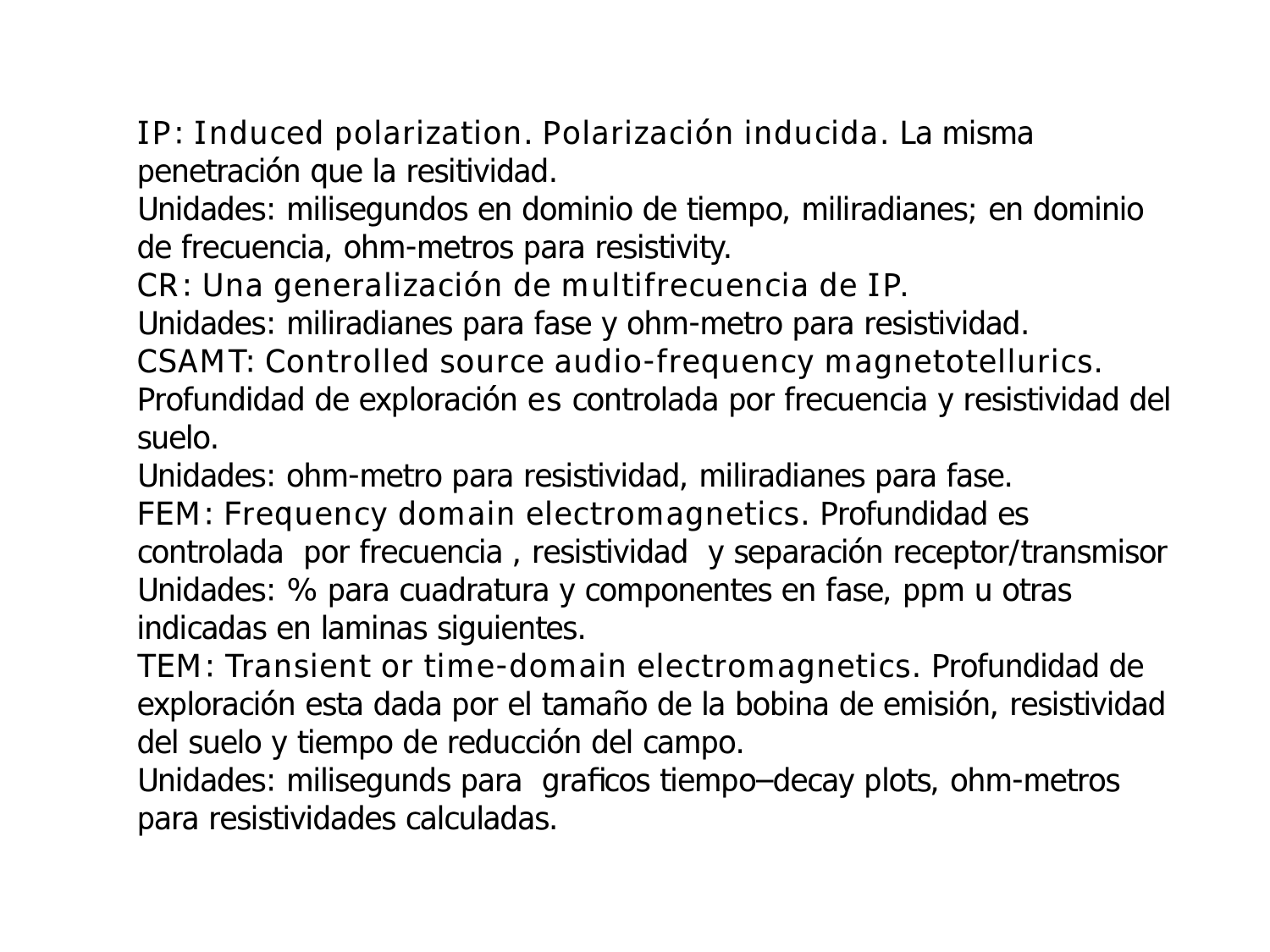

IP: Induced polarization. Polarización inducida. La misma penetración que la resitividad.
Unidades: milisegundos en dominio de tiempo, miliradianes; en dominio de frecuencia, ohm-metros para resistivity.
CR: Una generalización de multifrecuencia de IP.
Unidades: miliradianes para fase y ohm-metro para resistividad.
CSAMT: Controlled source audio-frequency magnetotellurics. Profundidad de exploración es controlada por frecuencia y resistividad del suelo.
Unidades: ohm-metro para resistividad, miliradianes para fase.
FEM: Frequency domain electromagnetics. Profundidad es controlada  por frecuencia , resistividad  y separación receptor/transmisor
Unidades: % para cuadratura y componentes en fase, ppm u otras indicadas en laminas siguientes.
TEM: Transient or time-domain electromagnetics. Profundidad de exploración esta dada por el tamaño de la bobina de emisión, resistividad del suelo y tiempo de reducción del campo.
Unidades: milisegunds para  graficos tiempo–decay plots, ohm-metros para resistividades calculadas.